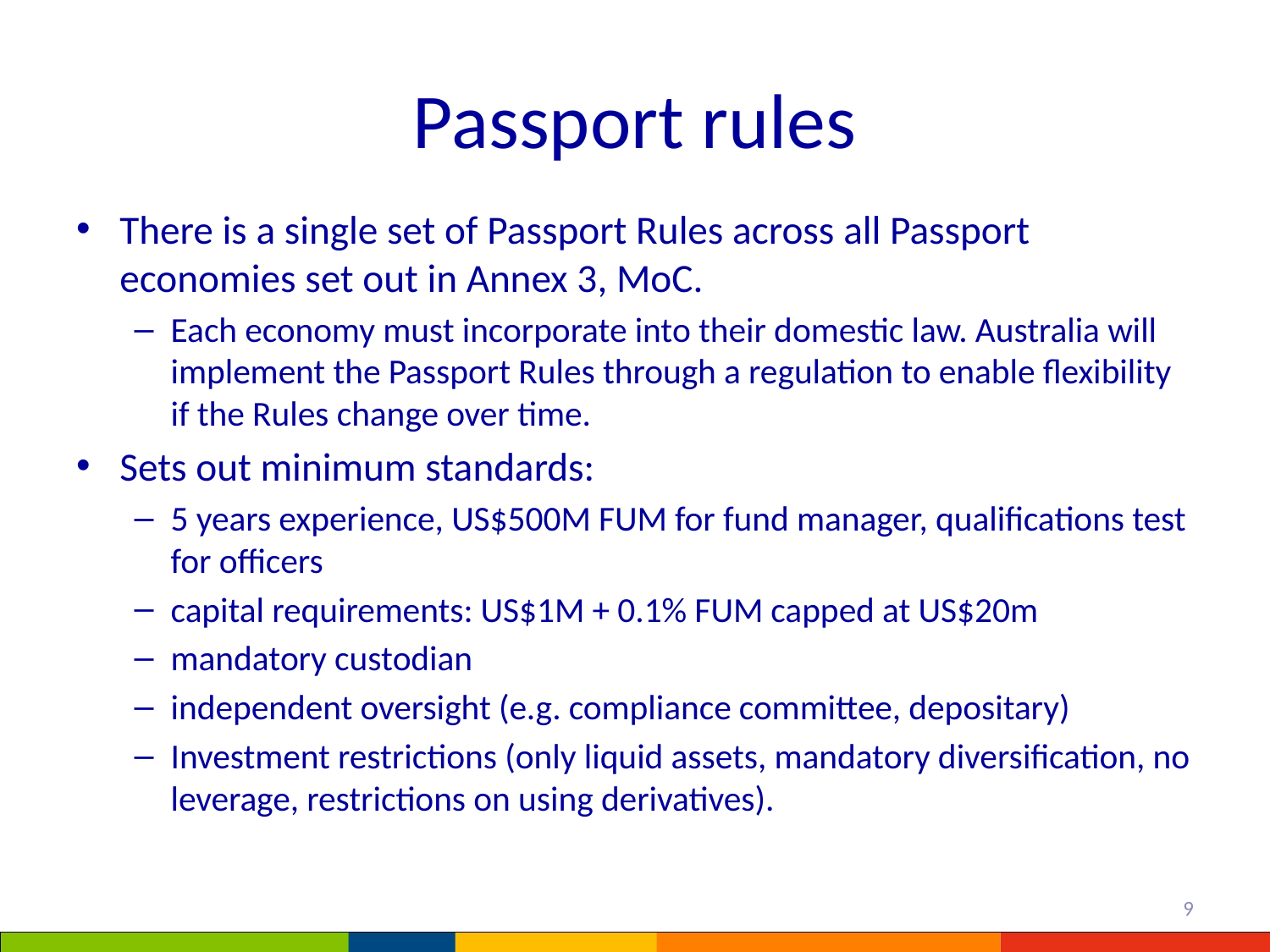

# Passport rules
There is a single set of Passport Rules across all Passport economies set out in Annex 3, MoC.
Each economy must incorporate into their domestic law. Australia will implement the Passport Rules through a regulation to enable flexibility if the Rules change over time.
Sets out minimum standards:
5 years experience, US$500M FUM for fund manager, qualifications test for officers
capital requirements: US$1M + 0.1% FUM capped at US$20m
mandatory custodian
independent oversight (e.g. compliance committee, depositary)
Investment restrictions (only liquid assets, mandatory diversification, no leverage, restrictions on using derivatives).
9